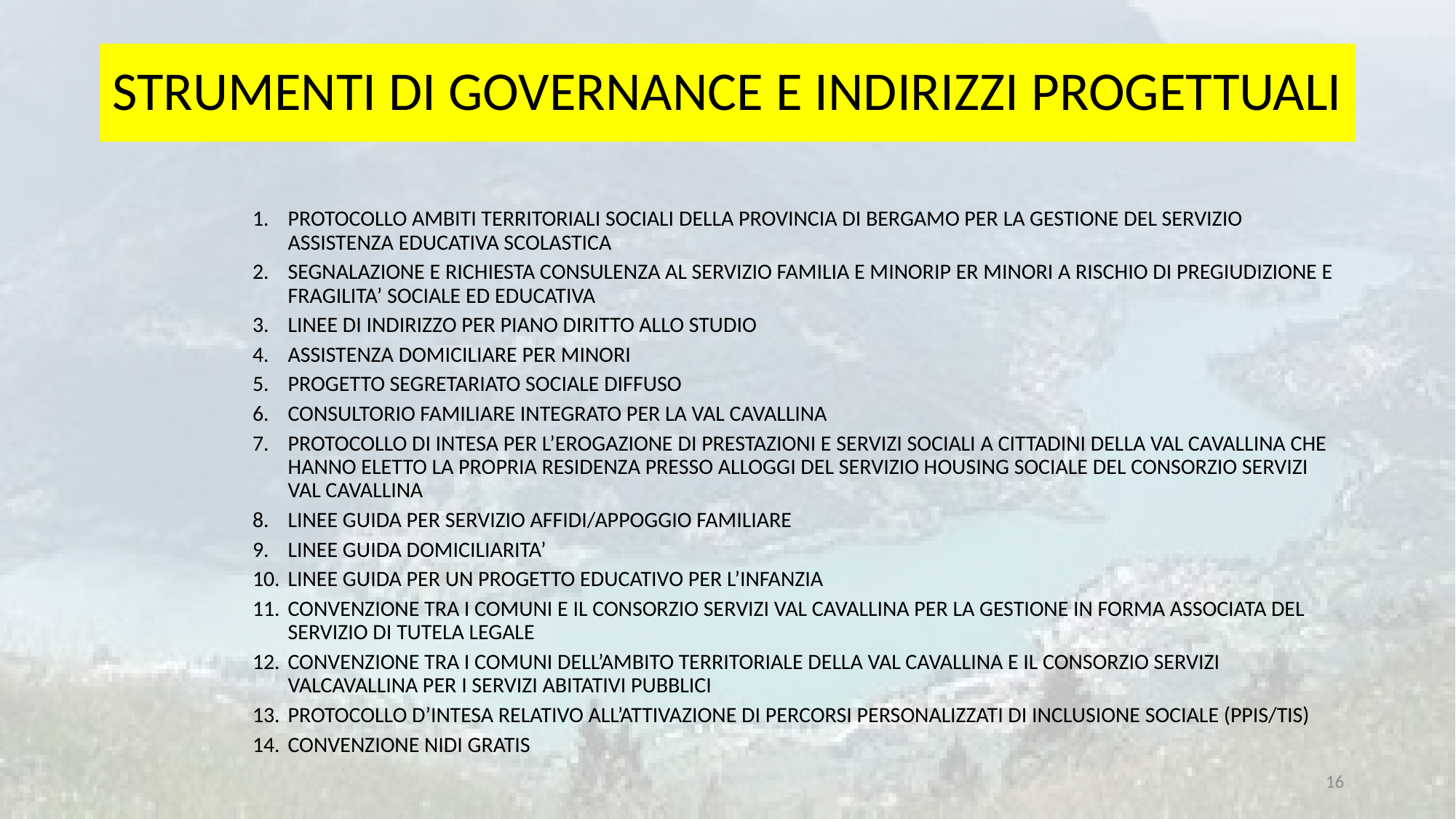

# STRUMENTI DI GOVERNANCE E INDIRIZZI PROGETTUALI
PROTOCOLLO AMBITI TERRITORIALI SOCIALI DELLA PROVINCIA DI BERGAMO PER LA GESTIONE DEL SERVIZIO ASSISTENZA EDUCATIVA SCOLASTICA
SEGNALAZIONE E RICHIESTA CONSULENZA AL SERVIZIO FAMILIA E MINORIP ER MINORI A RISCHIO DI PREGIUDIZIONE E FRAGILITA’ SOCIALE ED EDUCATIVA
LINEE DI INDIRIZZO PER PIANO DIRITTO ALLO STUDIO
ASSISTENZA DOMICILIARE PER MINORI
PROGETTO SEGRETARIATO SOCIALE DIFFUSO
CONSULTORIO FAMILIARE INTEGRATO PER LA VAL CAVALLINA
PROTOCOLLO DI INTESA PER L’EROGAZIONE DI PRESTAZIONI E SERVIZI SOCIALI A CITTADINI DELLA VAL CAVALLINA CHE HANNO ELETTO LA PROPRIA RESIDENZA PRESSO ALLOGGI DEL SERVIZIO HOUSING SOCIALE DEL CONSORZIO SERVIZI VAL CAVALLINA
LINEE GUIDA PER SERVIZIO AFFIDI/APPOGGIO FAMILIARE
LINEE GUIDA DOMICILIARITA’
LINEE GUIDA PER UN PROGETTO EDUCATIVO PER L’INFANZIA
CONVENZIONE TRA I COMUNI E IL CONSORZIO SERVIZI VAL CAVALLINA PER LA GESTIONE IN FORMA ASSOCIATA DEL SERVIZIO DI TUTELA LEGALE
CONVENZIONE TRA I COMUNI DELL’AMBITO TERRITORIALE DELLA VAL CAVALLINA E IL CONSORZIO SERVIZI VALCAVALLINA PER I SERVIZI ABITATIVI PUBBLICI
PROTOCOLLO D’INTESA RELATIVO ALL’ATTIVAZIONE DI PERCORSI PERSONALIZZATI DI INCLUSIONE SOCIALE (PPIS/TIS)
CONVENZIONE NIDI GRATIS

16